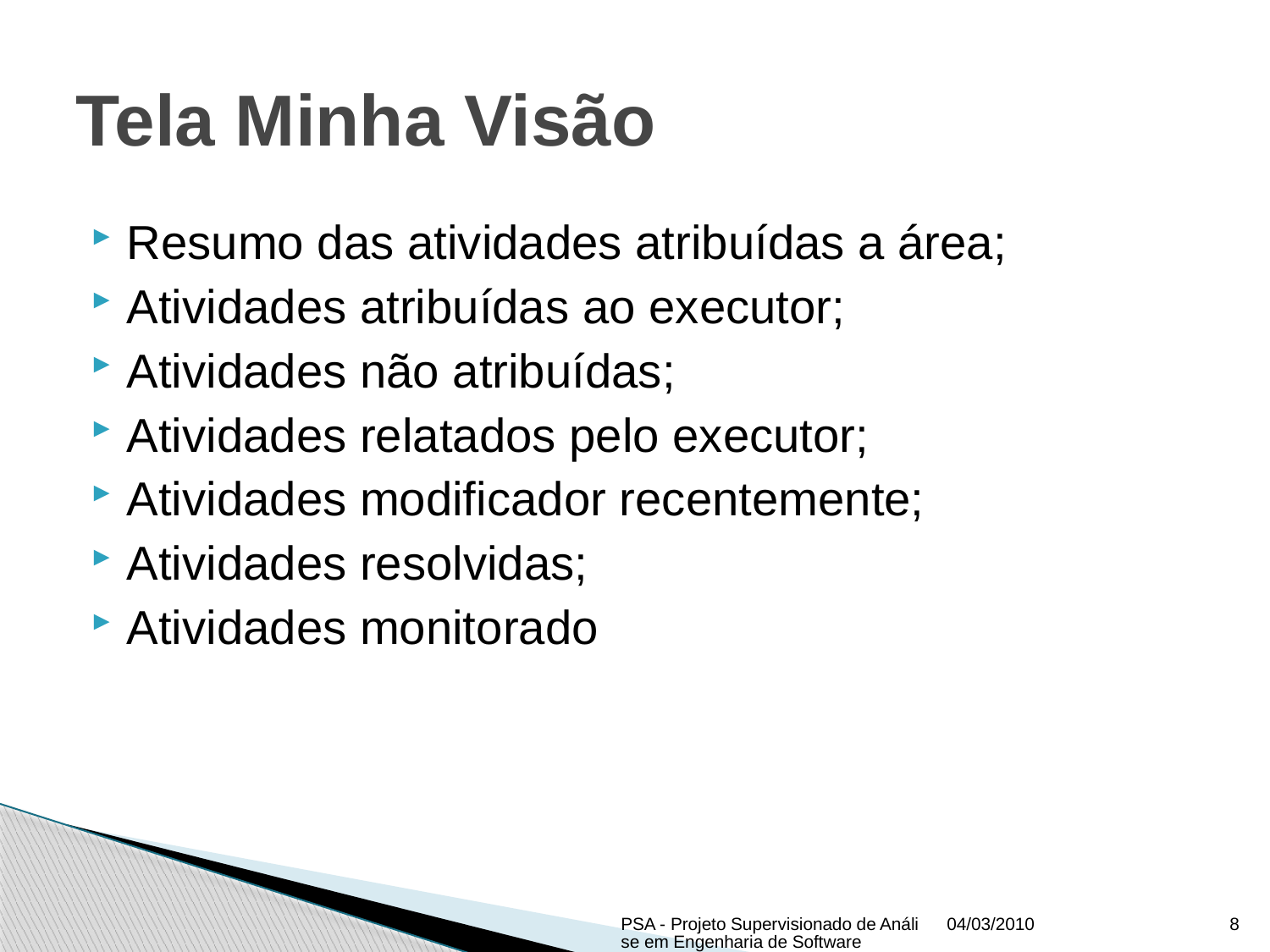

# Tela Minha Visão
Resumo das atividades atribuídas a área;
Atividades atribuídas ao executor;
Atividades não atribuídas;
Atividades relatados pelo executor;
Atividades modificador recentemente;
Atividades resolvidas;
Atividades monitorado
PSA - Projeto Supervisionado de Análise em Engenharia de Software
04/03/2010
8